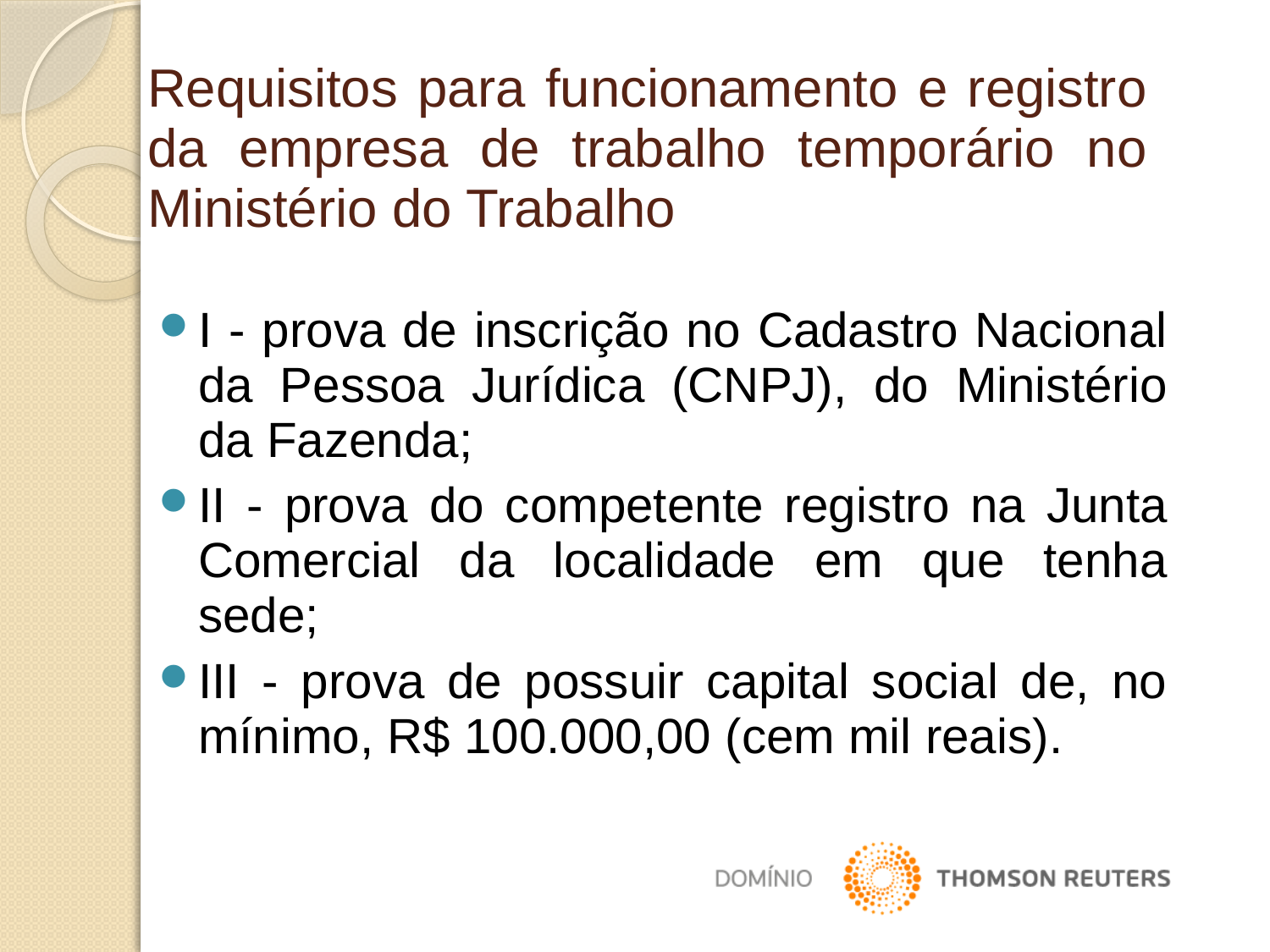

Requisitos para funcionamento e registro da empresa de trabalho temporário no Ministério do Trabalho
I - prova de inscrição no Cadastro Nacional da Pessoa Jurídica (CNPJ), do Ministério da Fazenda;
II - prova do competente registro na Junta Comercial da localidade em que tenha sede;
III - prova de possuir capital social de, no mínimo, R$ 100.000,00 (cem mil reais).